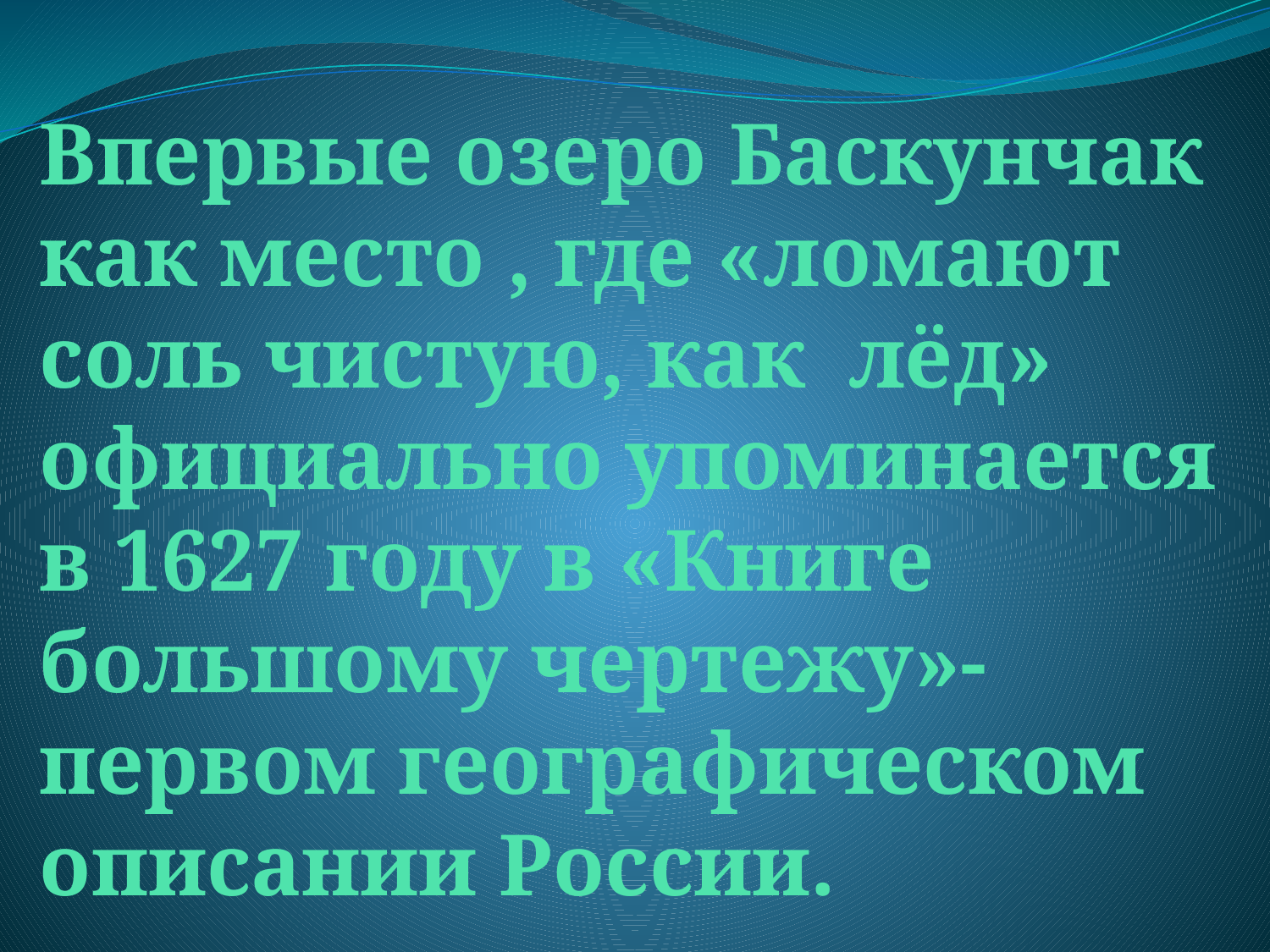

# Впервые озеро Баскунчак как место , где «ломают соль чистую, как  лёд» официально упоминается в 1627 году в «Книге большому чертежу»- первом географическом описании России.